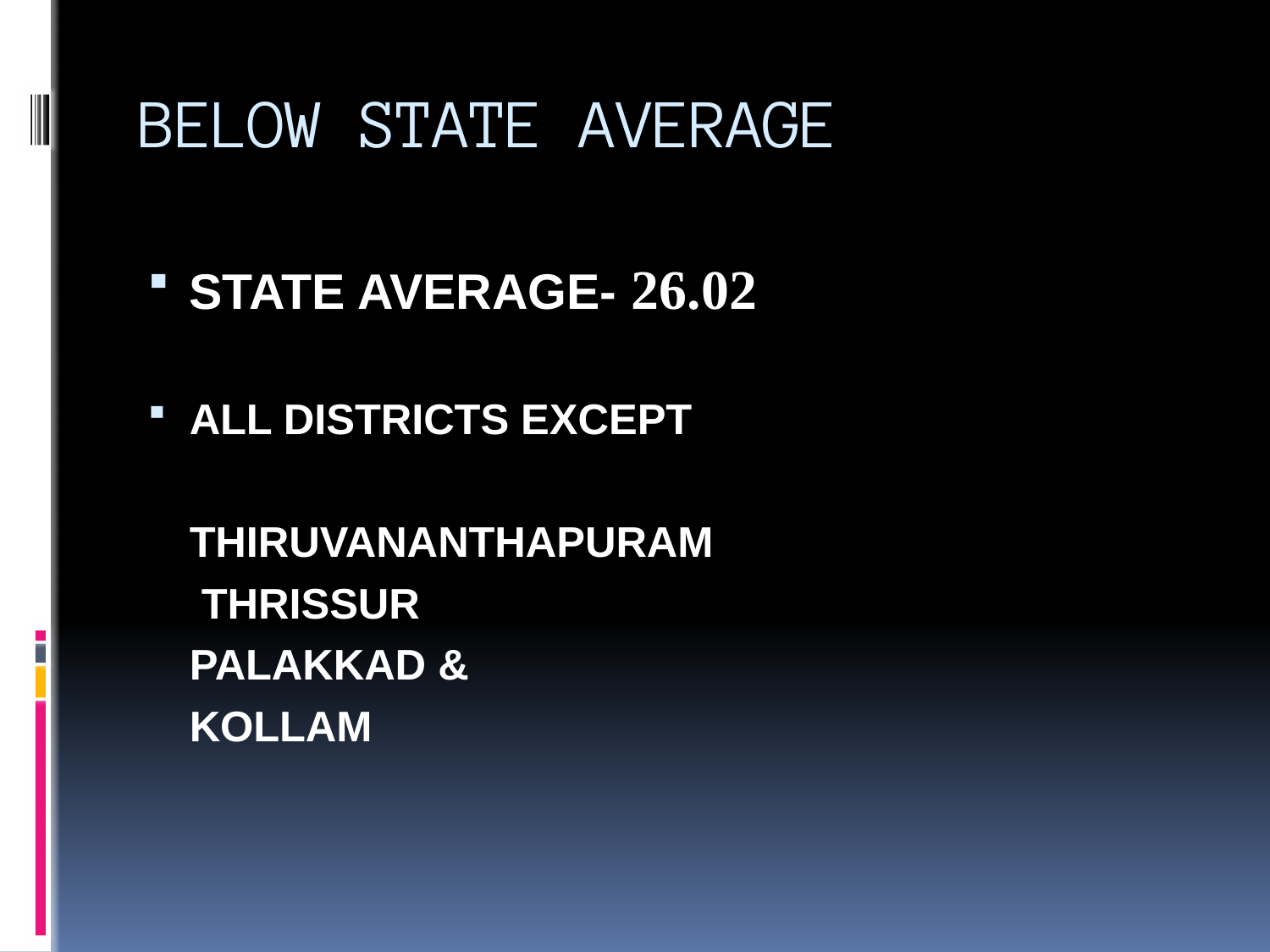

# BELOW STATE AVERAGE
STATE AVERAGE- 26.02

ALL DISTRICTS EXCEPT

	THIRUVANANTHAPURAM
	 THRISSUR
	PALAKKAD &
	KOLLAM